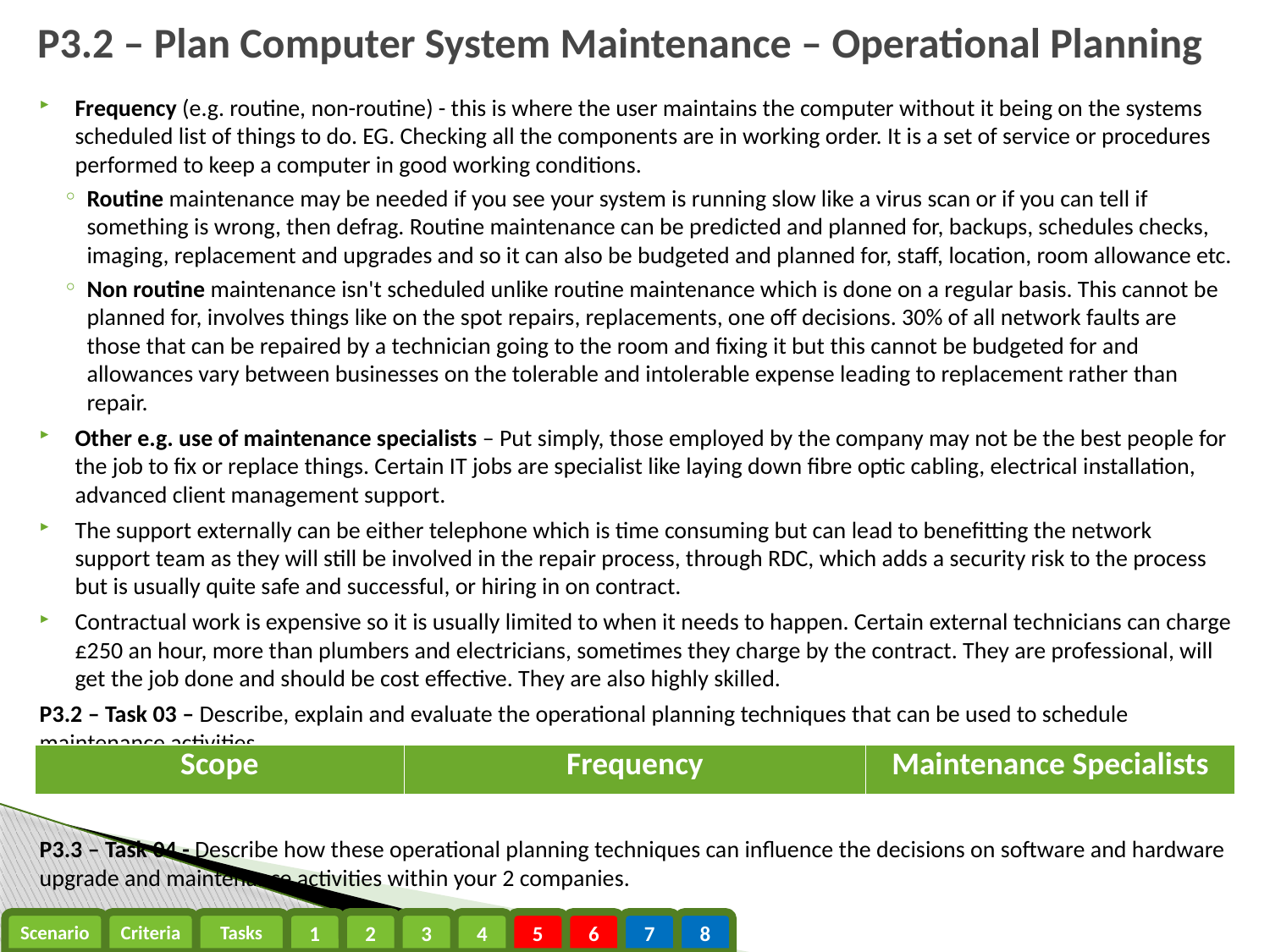

# P3.2 – Plan Computer System Maintenance – Operational Planning
Frequency (e.g. routine, non-routine) - this is where the user maintains the computer without it being on the systems scheduled list of things to do. EG. Checking all the components are in working order. It is a set of service or procedures performed to keep a computer in good working conditions.
Routine maintenance may be needed if you see your system is running slow like a virus scan or if you can tell if something is wrong, then defrag. Routine maintenance can be predicted and planned for, backups, schedules checks, imaging, replacement and upgrades and so it can also be budgeted and planned for, staff, location, room allowance etc.
Non routine maintenance isn't scheduled unlike routine maintenance which is done on a regular basis. This cannot be planned for, involves things like on the spot repairs, replacements, one off decisions. 30% of all network faults are those that can be repaired by a technician going to the room and fixing it but this cannot be budgeted for and allowances vary between businesses on the tolerable and intolerable expense leading to replacement rather than repair.
Other e.g. use of maintenance specialists – Put simply, those employed by the company may not be the best people for the job to fix or replace things. Certain IT jobs are specialist like laying down fibre optic cabling, electrical installation, advanced client management support.
The support externally can be either telephone which is time consuming but can lead to benefitting the network support team as they will still be involved in the repair process, through RDC, which adds a security risk to the process but is usually quite safe and successful, or hiring in on contract.
Contractual work is expensive so it is usually limited to when it needs to happen. Certain external technicians can charge £250 an hour, more than plumbers and electricians, sometimes they charge by the contract. They are professional, will get the job done and should be cost effective. They are also highly skilled.
P3.2 – Task 03 – Describe, explain and evaluate the operational planning techniques that can be used to schedule maintenance activities.

P3.3 – Task 04 - Describe how these operational planning techniques can influence the decisions on software and hardware upgrade and maintenance activities within your 2 companies.
| Scope | Frequency | Maintenance Specialists |
| --- | --- | --- |